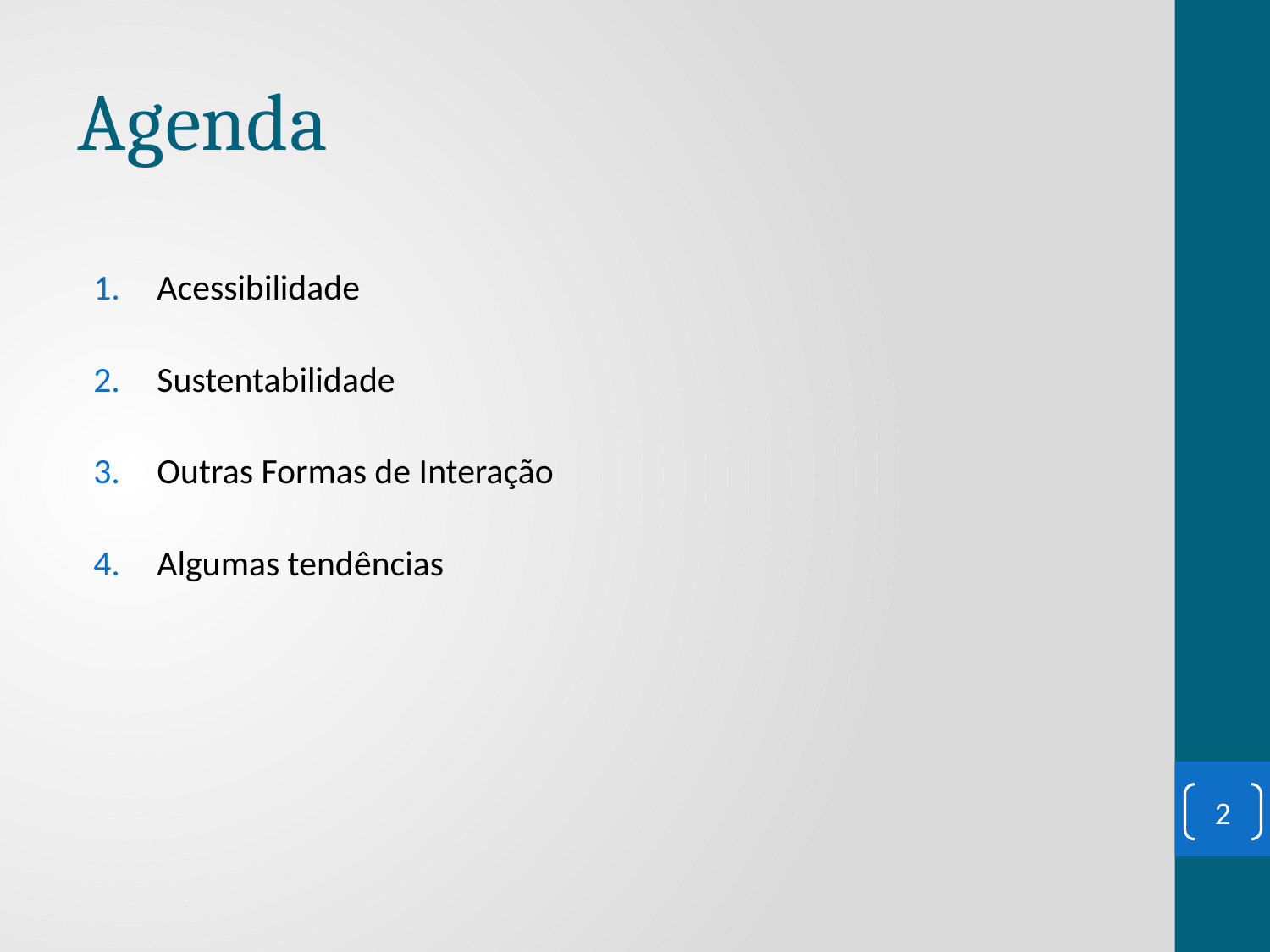

# Agenda
Acessibilidade
Sustentabilidade
Outras Formas de Interação
Algumas tendências
2